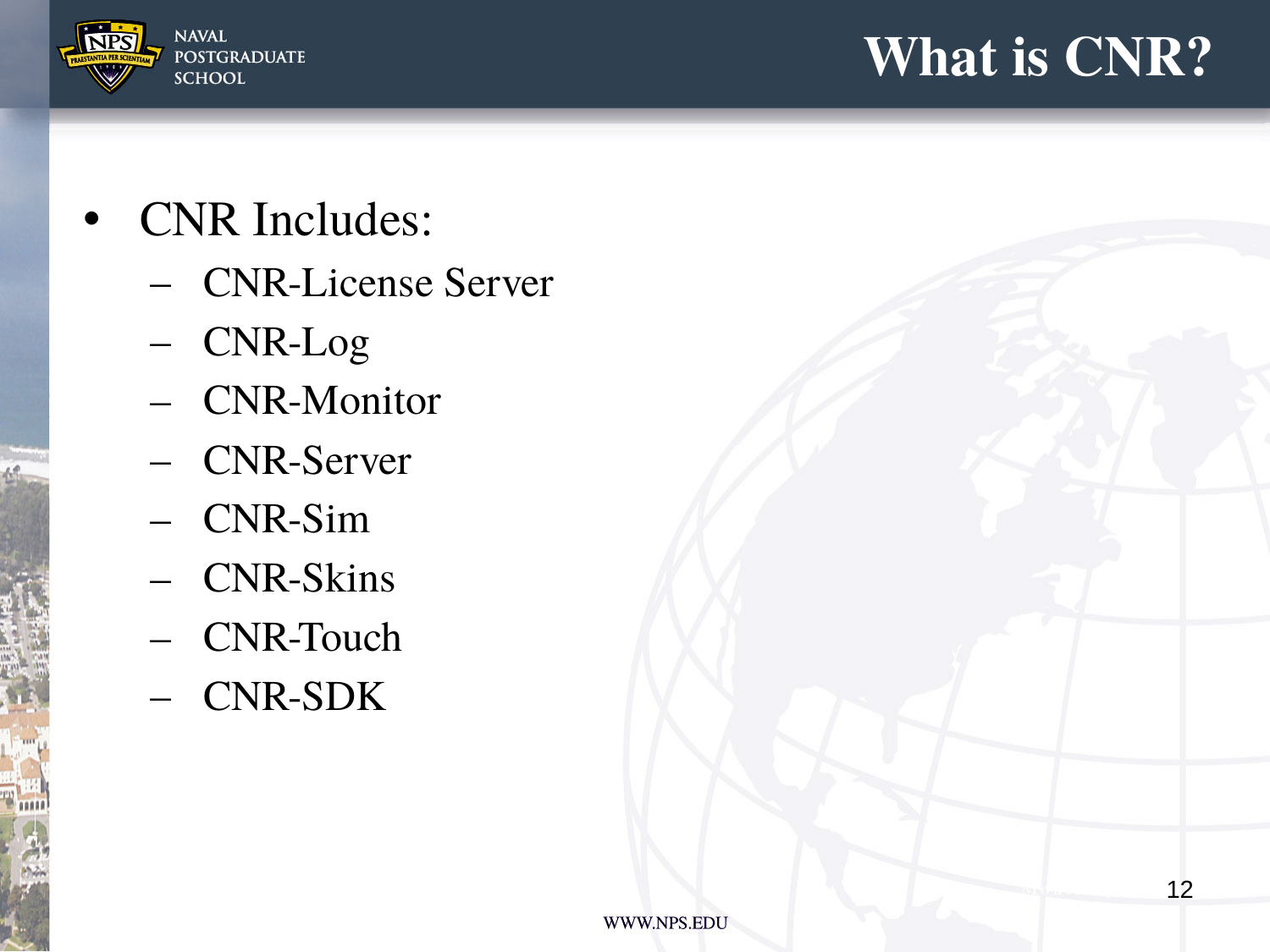

# What is CNR?
CNR Includes:
CNR-License Server
CNR-Log
CNR-Monitor
CNR-Server
CNR-Sim
CNR-Skins
CNR-Touch
CNR-SDK
12